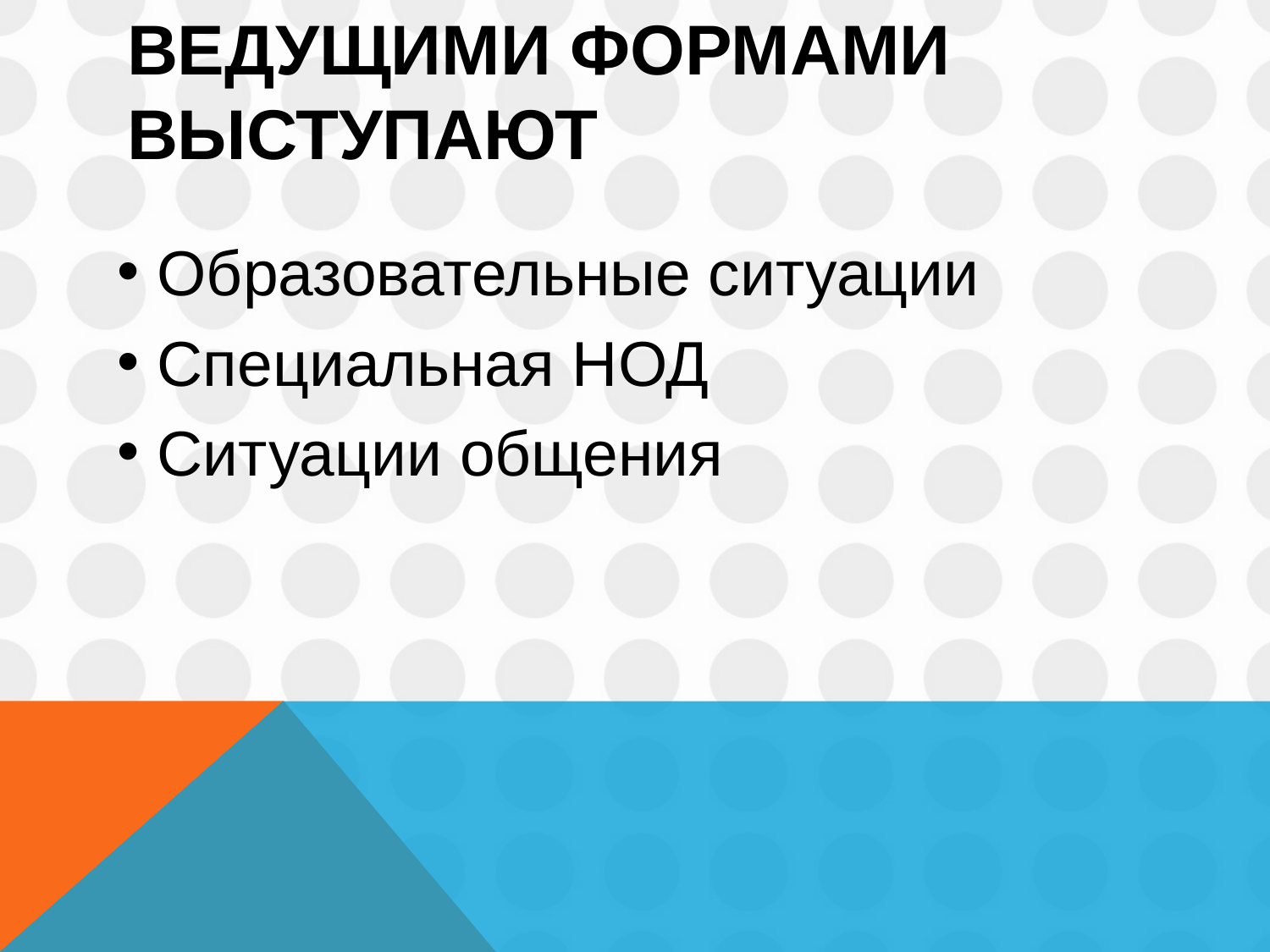

# Ведущими формами выступают
Образовательные ситуации
Специальная НОД
Ситуации общения